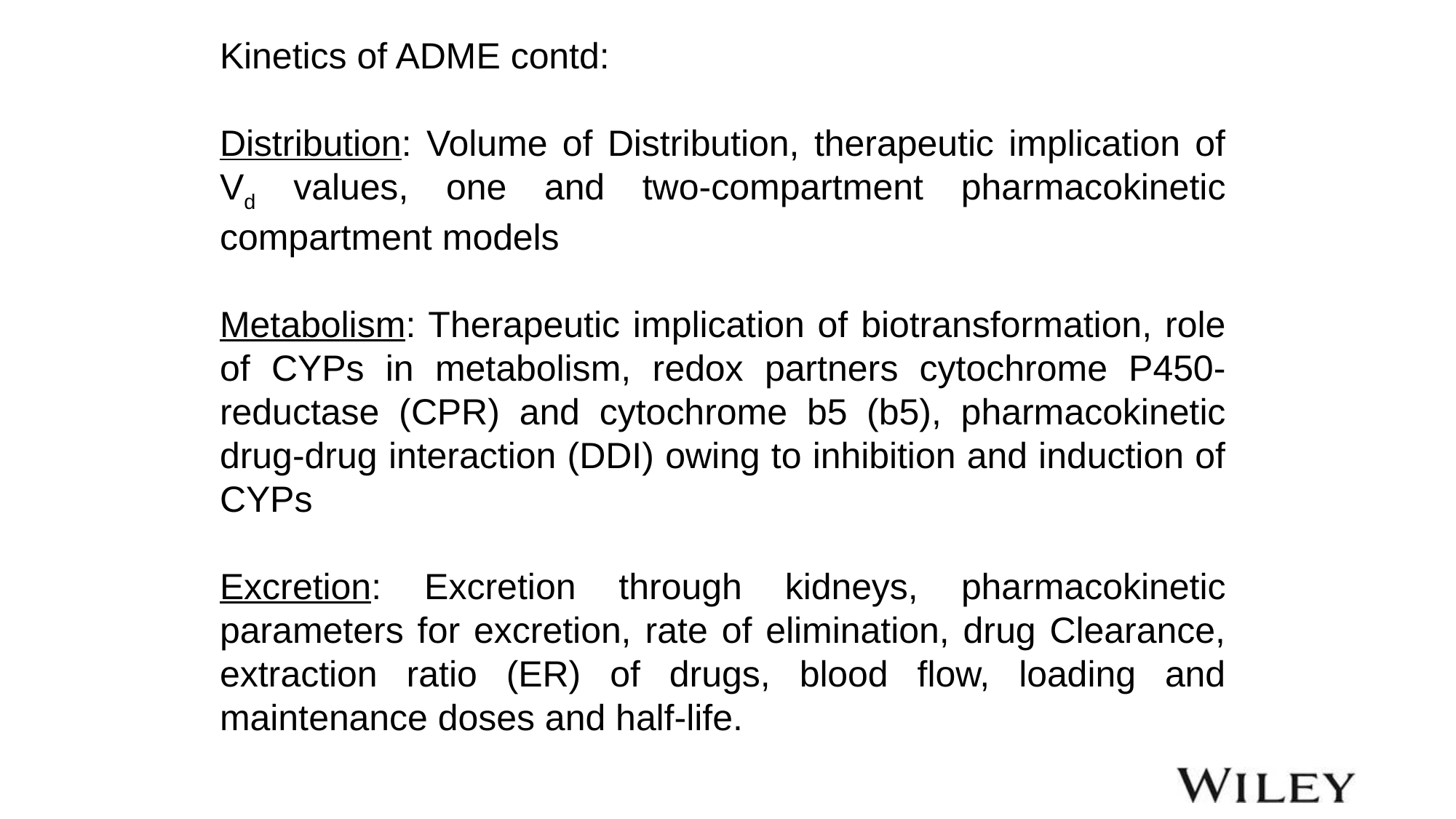

Kinetics of ADME contd:

Distribution: Volume of Distribution, therapeutic implication of Vd values, one and two-compartment pharmacokinetic compartment models

Metabolism: Therapeutic implication of biotransformation, role of CYPs in metabolism, redox partners cytochrome P450-reductase (CPR) and cytochrome b5 (b5), pharmacokinetic drug-drug interaction (DDI) owing to inhibition and induction of CYPs

Excretion: Excretion through kidneys, pharmacokinetic parameters for excretion, rate of elimination, drug Clearance, extraction ratio (ER) of drugs, blood flow, loading and maintenance doses and half-life.